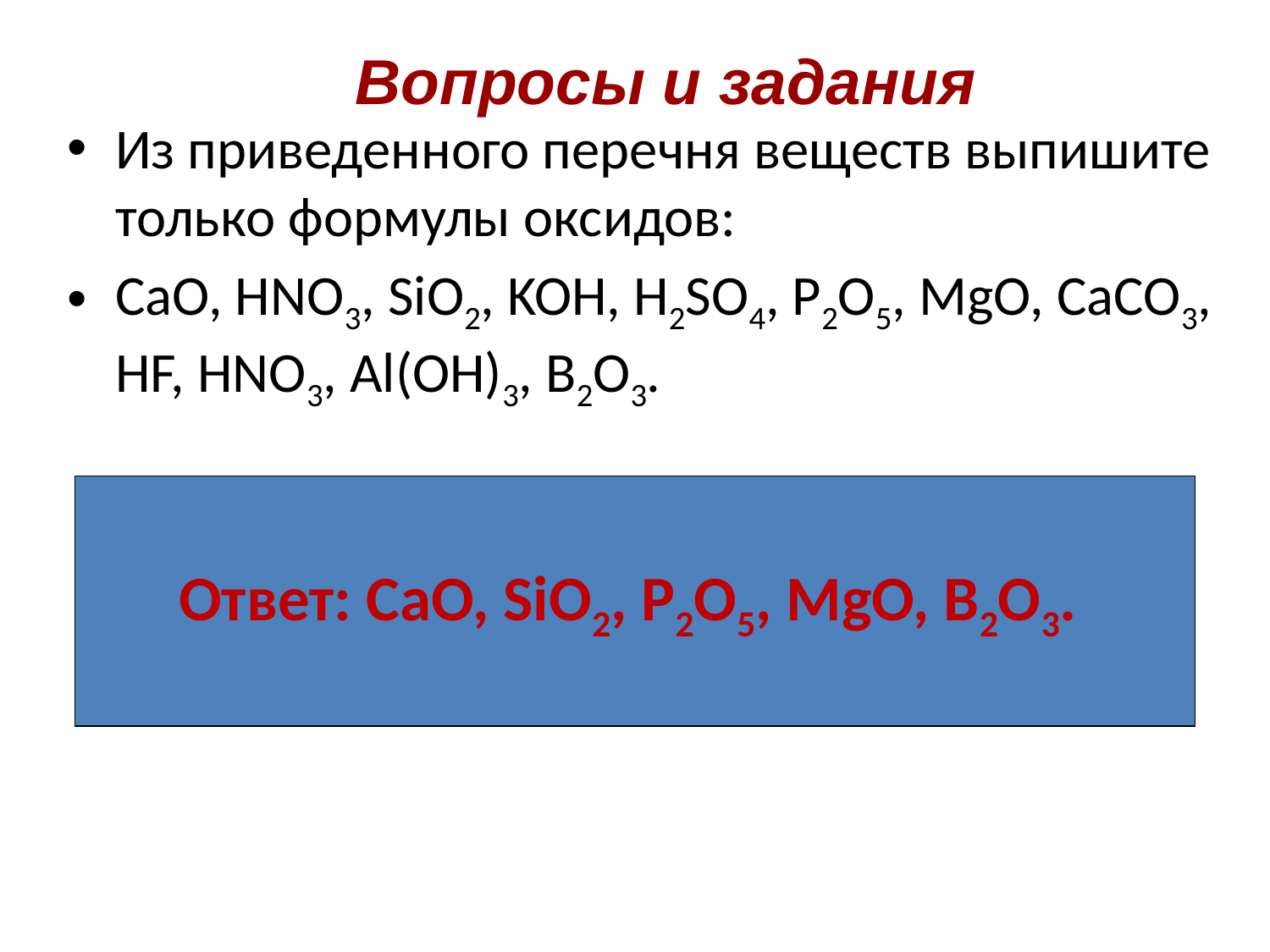

# Вопросы и задания
Из приведенного перечня веществ выпишите только формулы оксидов:
CaO, HNO3, SiO2, KOH, H2SO4, P2O5, MgO, CaCO3, HF, HNO3, Al(OH)3, B2O3.
Ответ: CaO, SiO2, P2O5, MgO, B2O3.